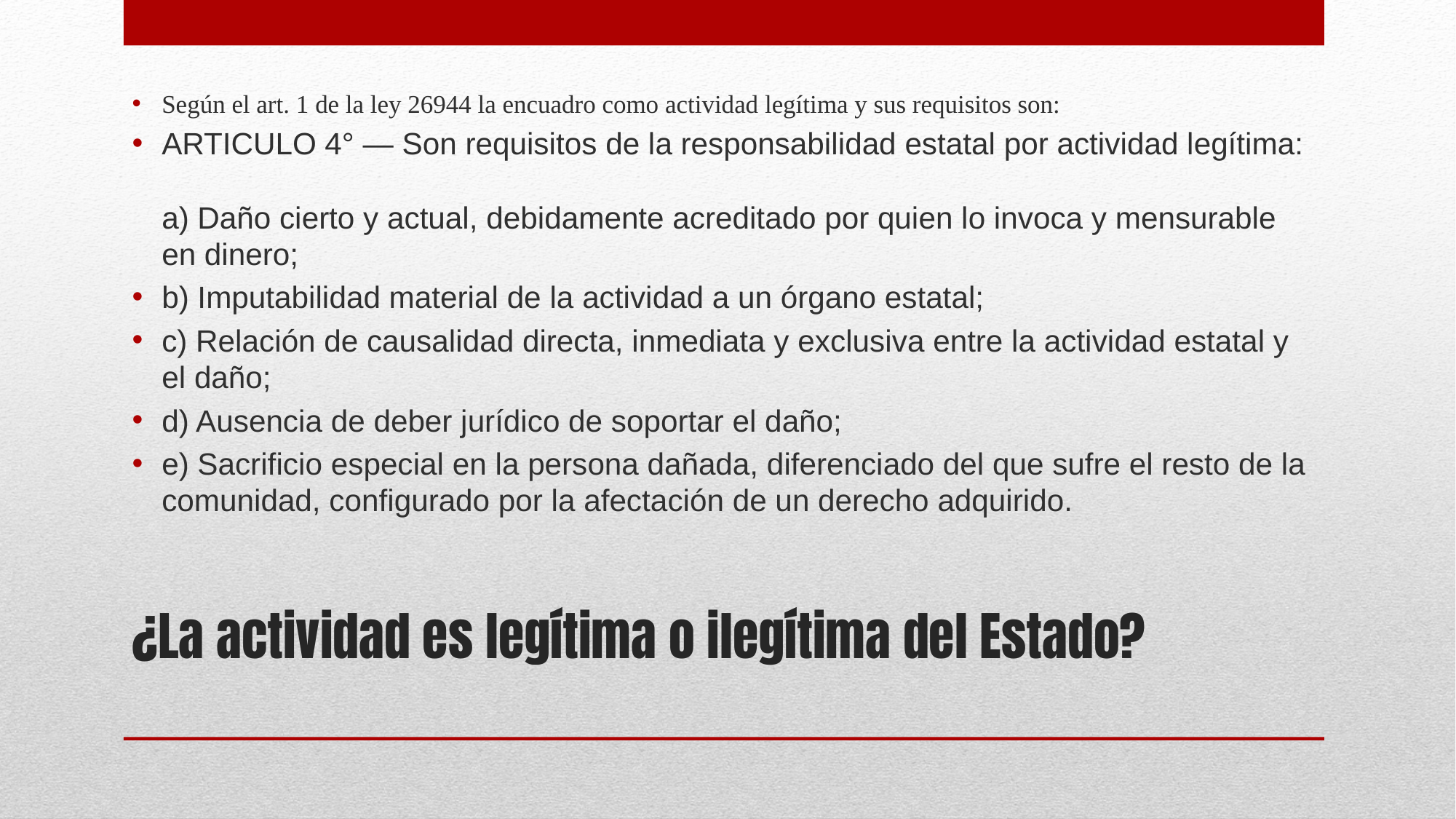

Según el art. 1 de la ley 26944 la encuadro como actividad legítima y sus requisitos son:
ARTICULO 4° — Son requisitos de la responsabilidad estatal por actividad legítima:
a) Daño cierto y actual, debidamente acreditado por quien lo invoca y mensurable en dinero;
b) Imputabilidad material de la actividad a un órgano estatal;
c) Relación de causalidad directa, inmediata y exclusiva entre la actividad estatal y el daño;
d) Ausencia de deber jurídico de soportar el daño;
e) Sacrificio especial en la persona dañada, diferenciado del que sufre el resto de la comunidad, configurado por la afectación de un derecho adquirido.

# ¿La actividad es legítima o ilegítima del Estado?